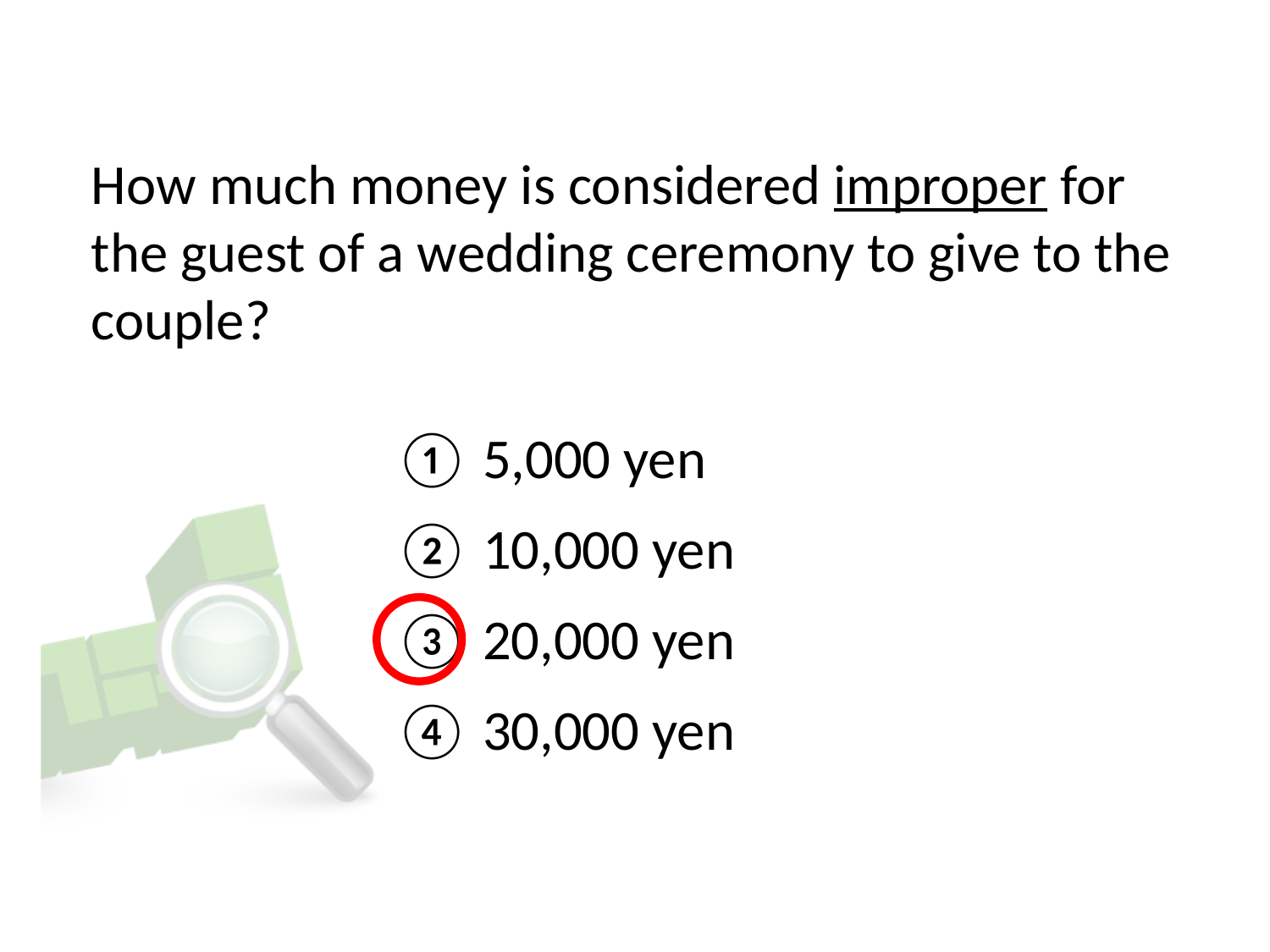

# How much money is considered improper for the guest of a wedding ceremony to give to the couple?
① 5,000 yen
② 10,000 yen
③ 20,000 yen
④ 30,000 yen